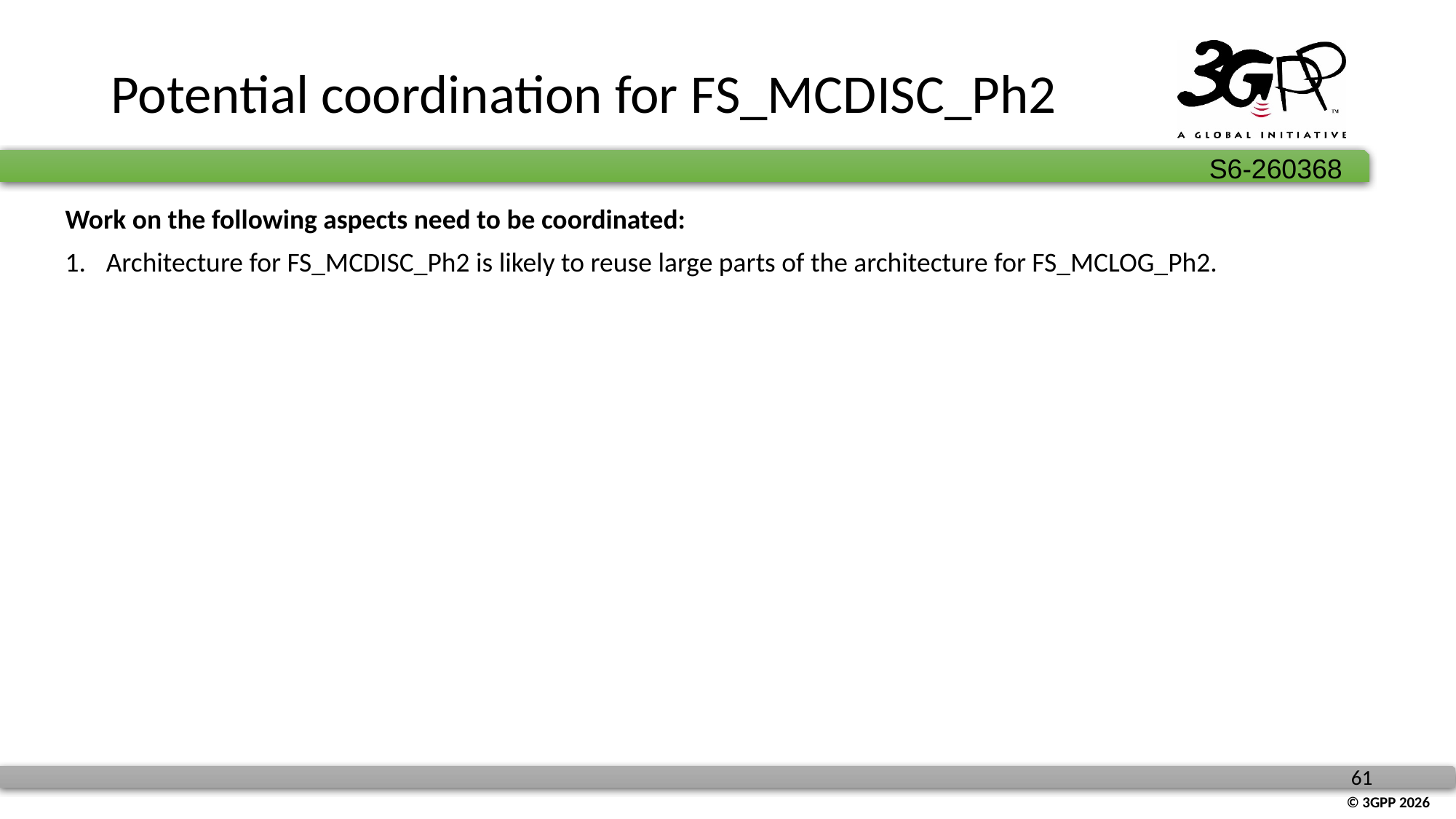

# Potential coordination for FS_MCDISC_Ph2
Work on the following aspects need to be coordinated:
Architecture for FS_MCDISC_Ph2 is likely to reuse large parts of the architecture for FS_MCLOG_Ph2.